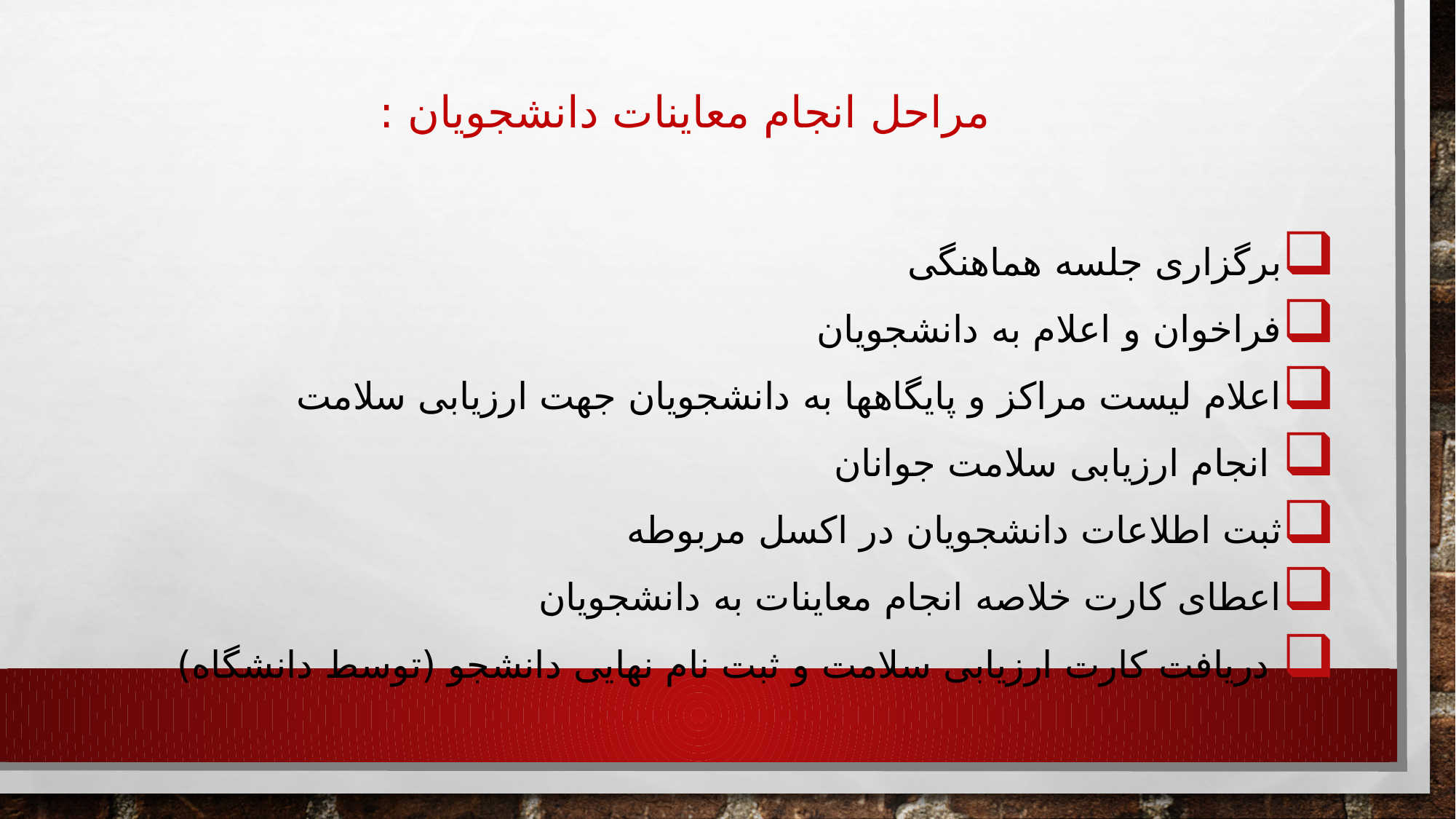

# مراحل انجام معاینات دانشجویان :
برگزاری جلسه هماهنگی
فراخوان و اعلام به دانشجویان
اعلام لیست مراکز و پایگاهها به دانشجویان جهت ارزیابی سلامت
 انجام ارزیابی سلامت جوانان
ثبت اطلاعات دانشجویان در اکسل مربوطه
اعطای کارت خلاصه انجام معاینات به دانشجویان
 دریافت کارت ارزیابی سلامت و ثبت نام نهایی دانشجو (توسط دانشگاه)